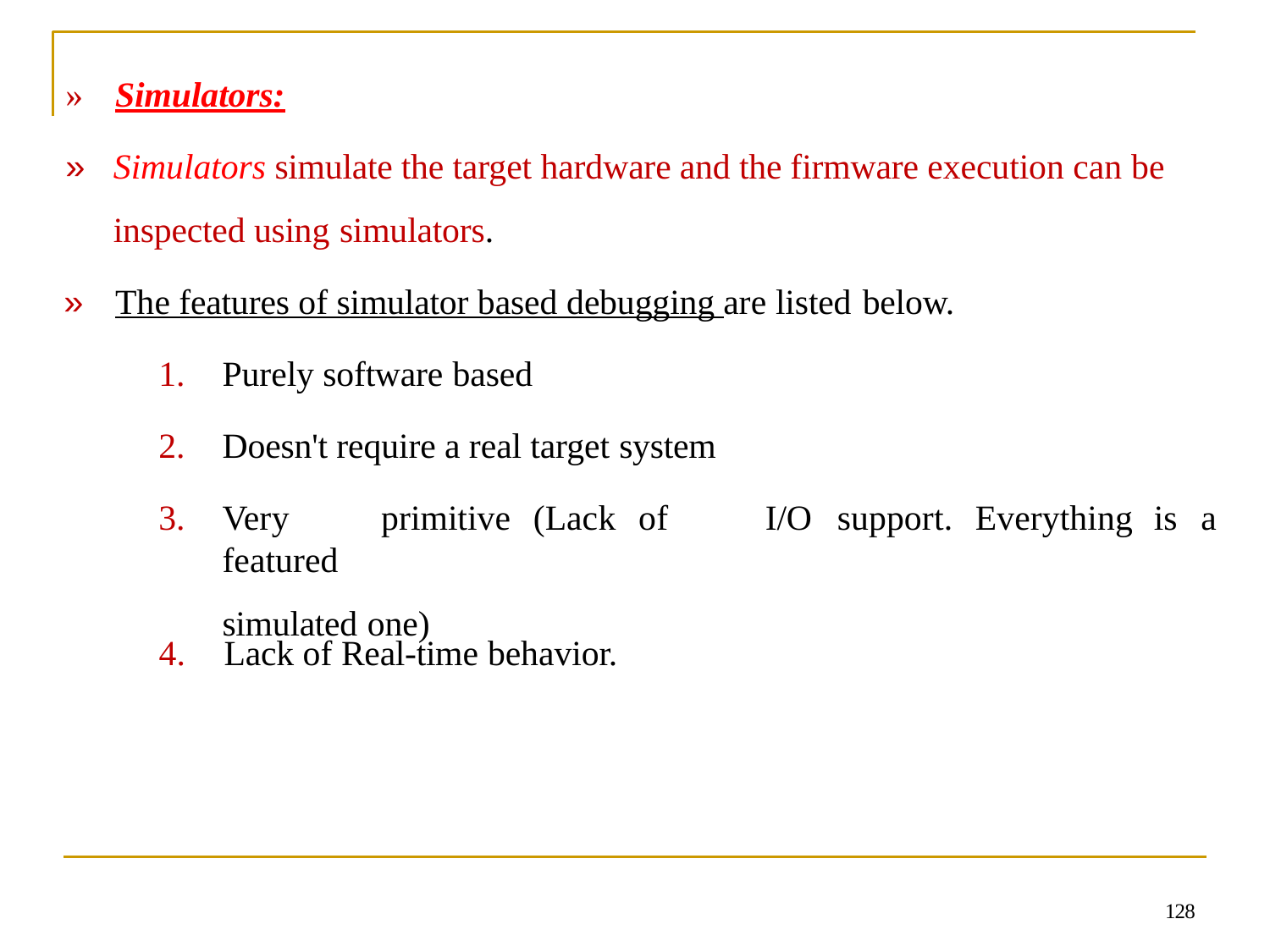

»	Simulators:
»	Simulators simulate the target hardware and the firmware execution can be  inspected using simulators.
»	The features of simulator based debugging are listed below.
Purely software based
Doesn't require a real target system
Very	primitive	(Lack	of	featured
simulated one)
I/O	support.	Everything	is	a
4.	Lack of Real-time behavior.
128